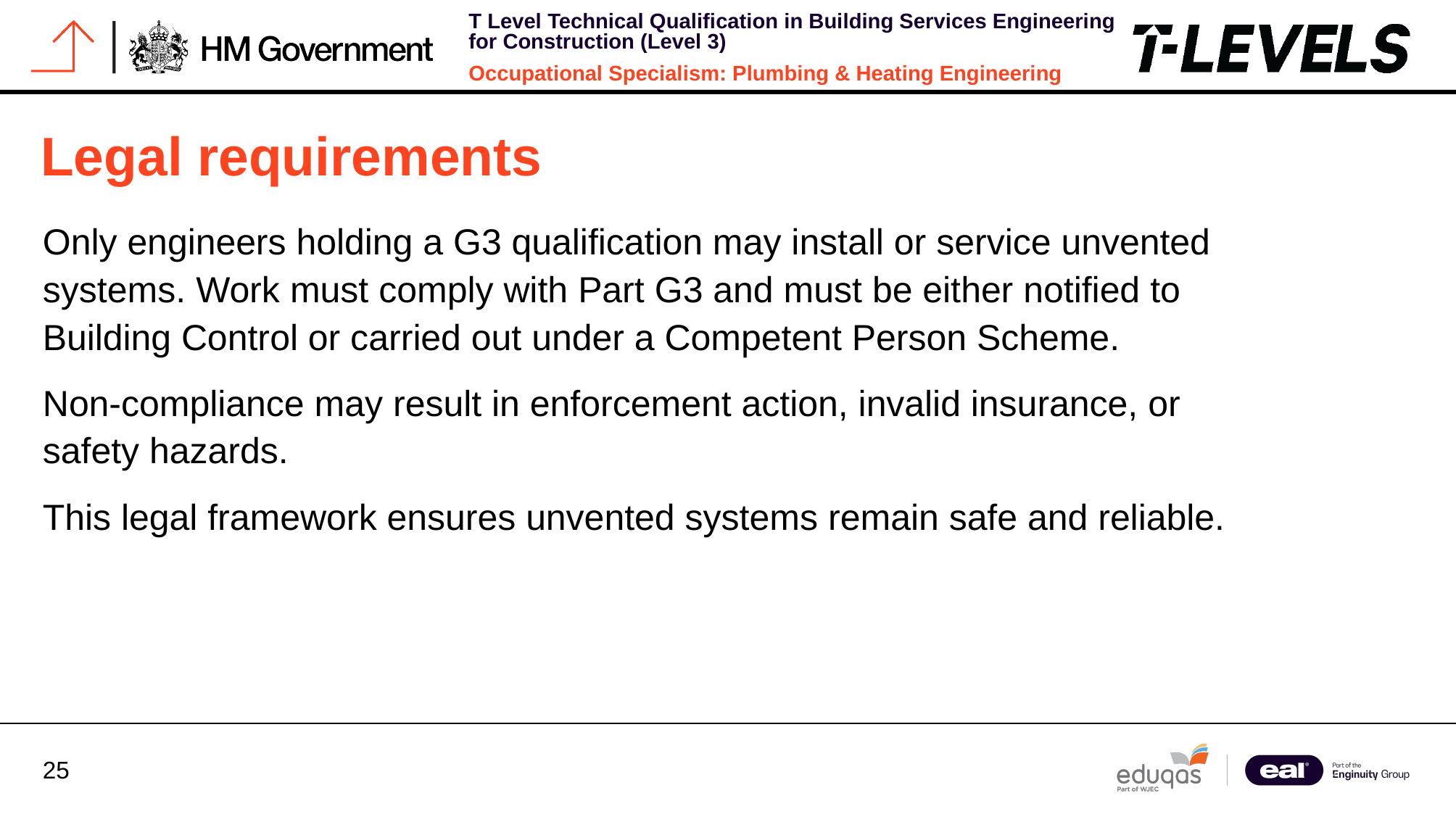

# Legal requirements
Only engineers holding a G3 qualification may install or service unvented systems. Work must comply with Part G3 and must be either notified to Building Control or carried out under a Competent Person Scheme.
Non-compliance may result in enforcement action, invalid insurance, or safety hazards.
This legal framework ensures unvented systems remain safe and reliable.